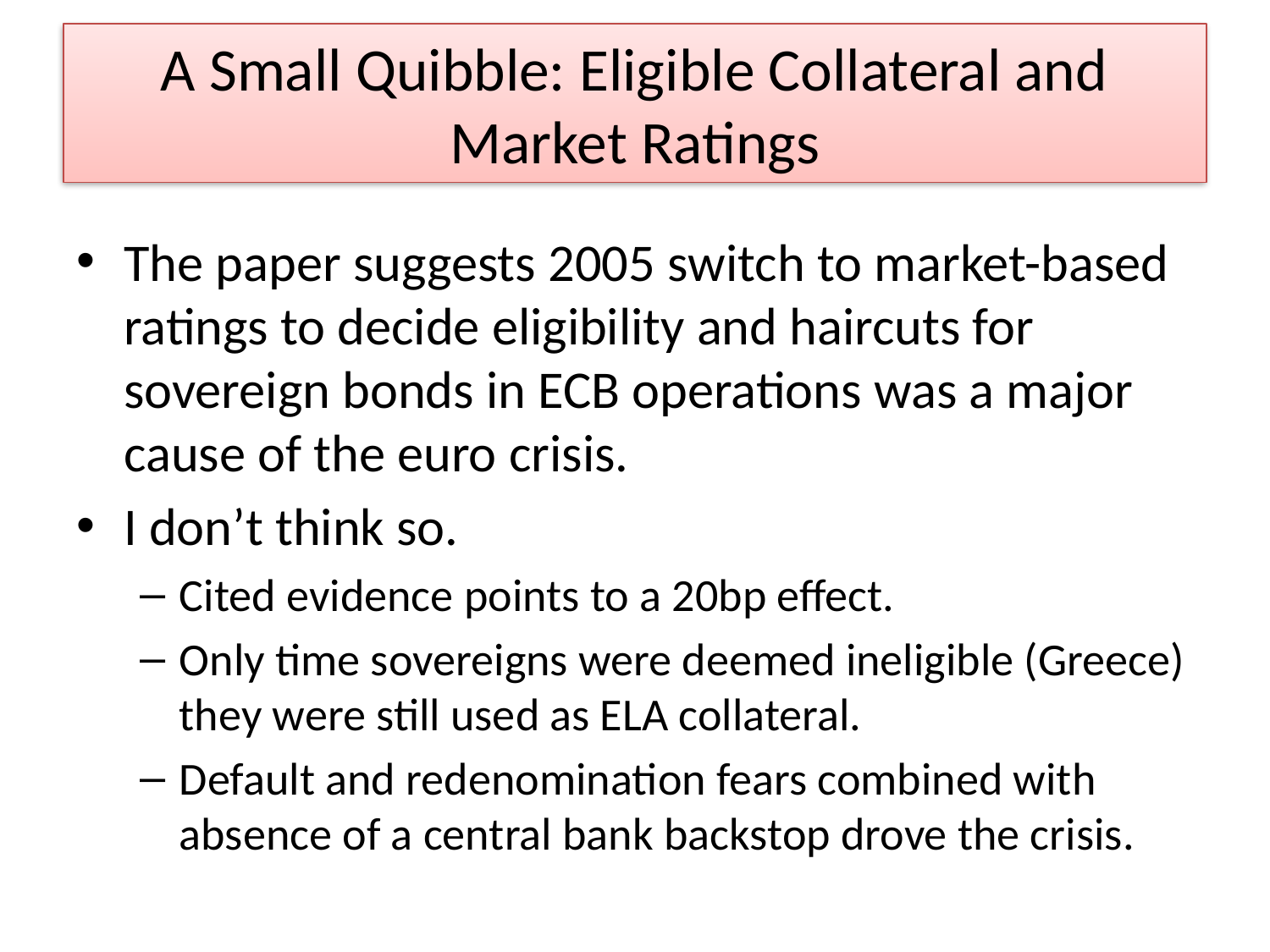

# A Small Quibble: Eligible Collateral and Market Ratings
The paper suggests 2005 switch to market-based ratings to decide eligibility and haircuts for sovereign bonds in ECB operations was a major cause of the euro crisis.
I don’t think so.
Cited evidence points to a 20bp effect.
Only time sovereigns were deemed ineligible (Greece) they were still used as ELA collateral.
Default and redenomination fears combined with absence of a central bank backstop drove the crisis.